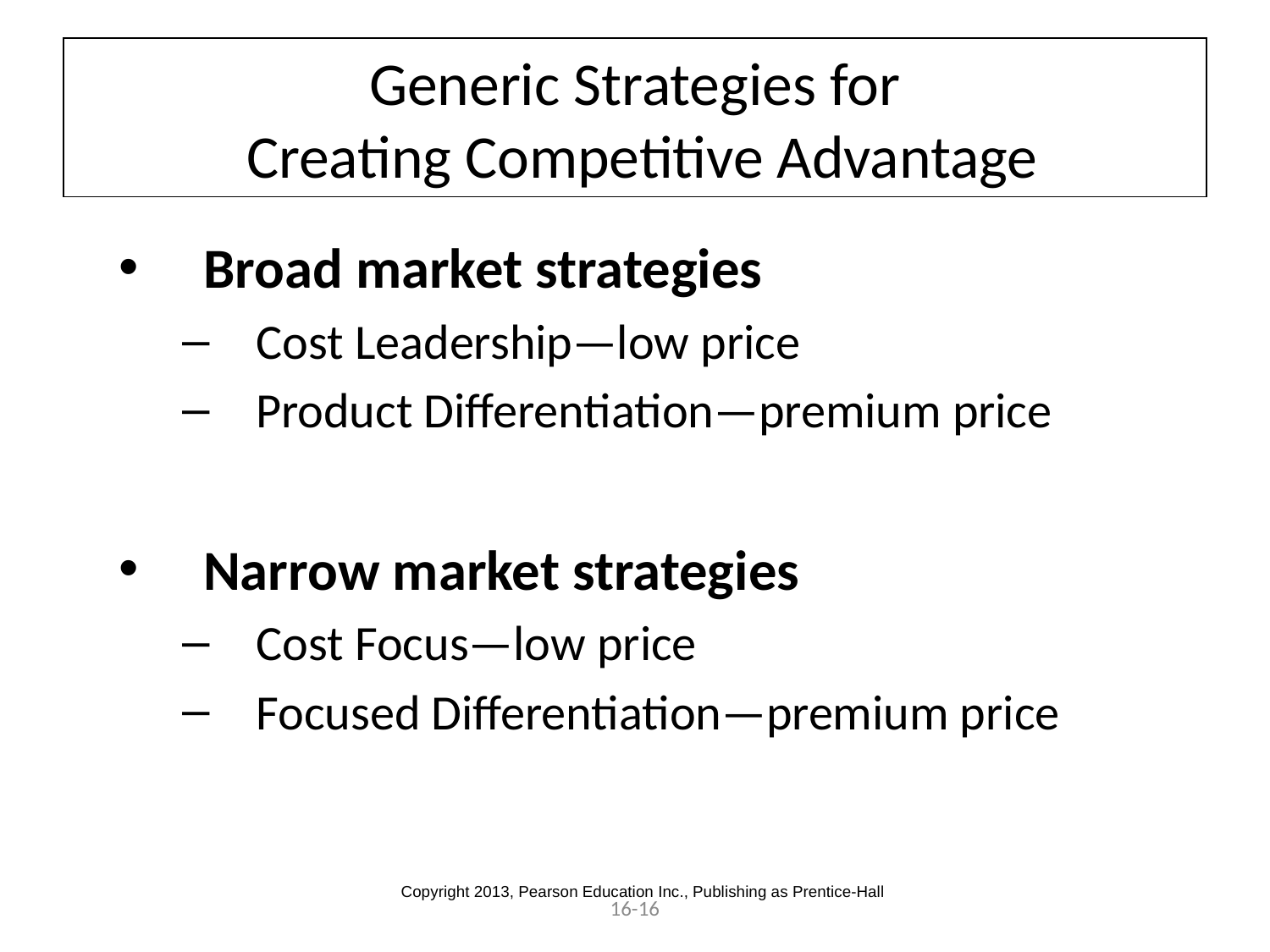

# Generic Strategies for Creating Competitive Advantage
Broad market strategies
Cost Leadership—low price
Product Differentiation—premium price

Narrow market strategies
Cost Focus—low price
Focused Differentiation—premium price

Copyright 2013, Pearson Education Inc., Publishing as Prentice-Hall

16-16